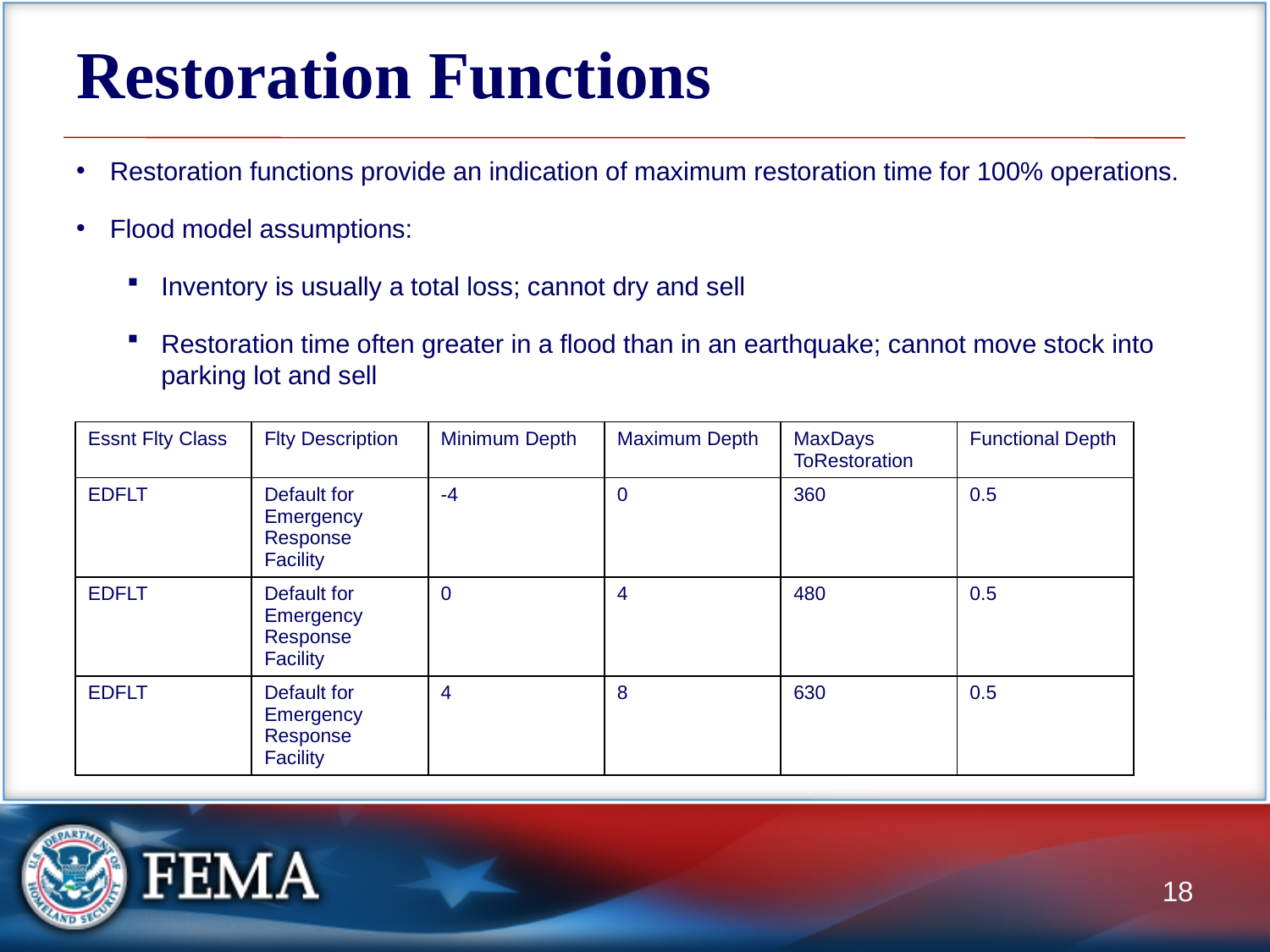

# Restoration Functions
Restoration functions provide an indication of maximum restoration time for 100% operations.
Flood model assumptions:
Inventory is usually a total loss; cannot dry and sell
Restoration time often greater in a flood than in an earthquake; cannot move stock into parking lot and sell
| Essnt Flty Class | Flty Description | Minimum Depth | Maximum Depth | MaxDays ToRestoration | Functional Depth |
| --- | --- | --- | --- | --- | --- |
| EDFLT | Default for Emergency Response Facility | -4 | 0 | 360 | 0.5 |
| EDFLT | Default for Emergency Response Facility | 0 | 4 | 480 | 0.5 |
| EDFLT | Default for Emergency Response Facility | 4 | 8 | 630 | 0.5 |
18